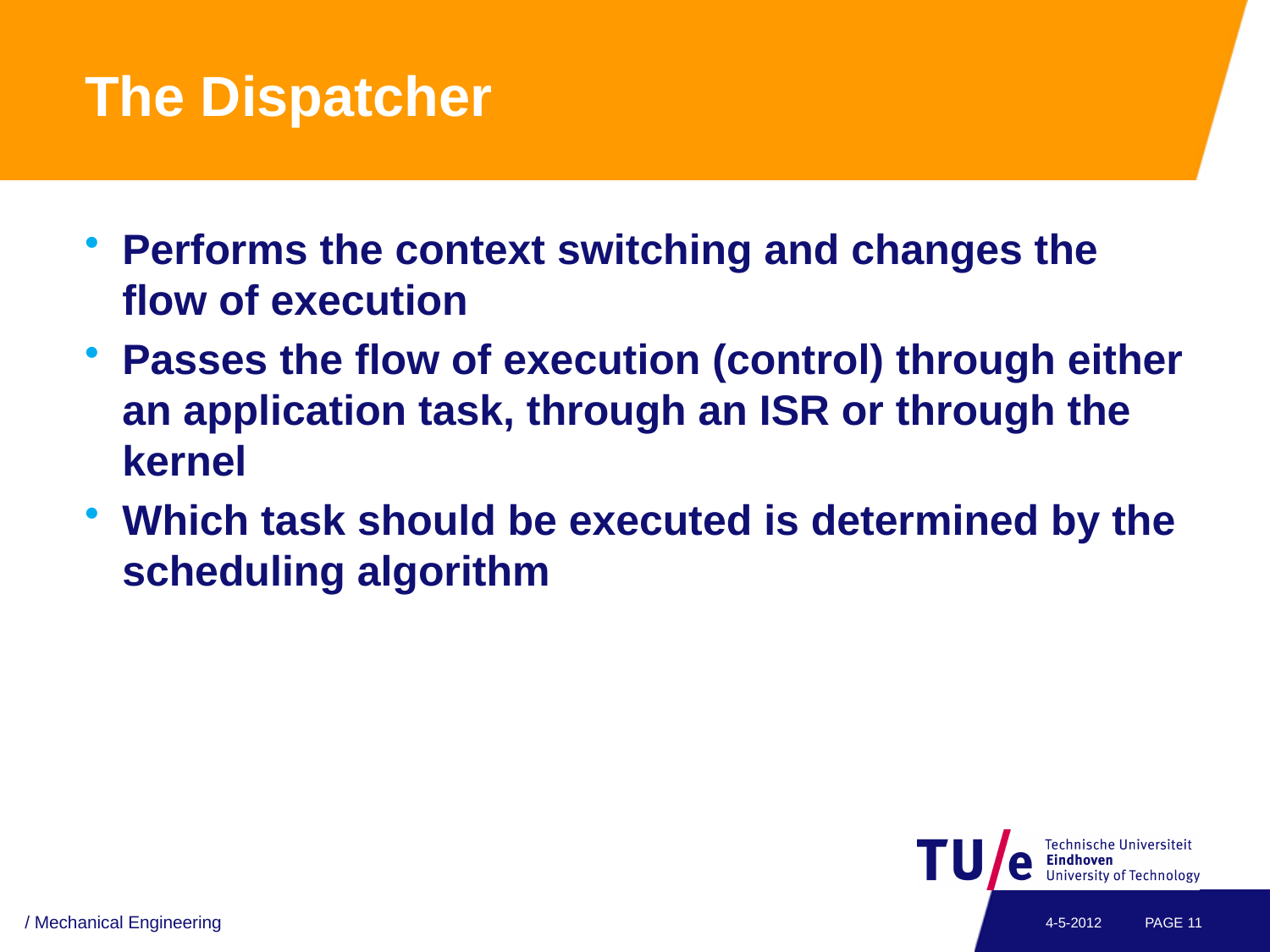

# The Dispatcher
Performs the context switching and changes the flow of execution
Passes the flow of execution (control) through either an application task, through an ISR or through the kernel
Which task should be executed is determined by the scheduling algorithm
/ Mechanical Engineering
4-5-2012
PAGE 11